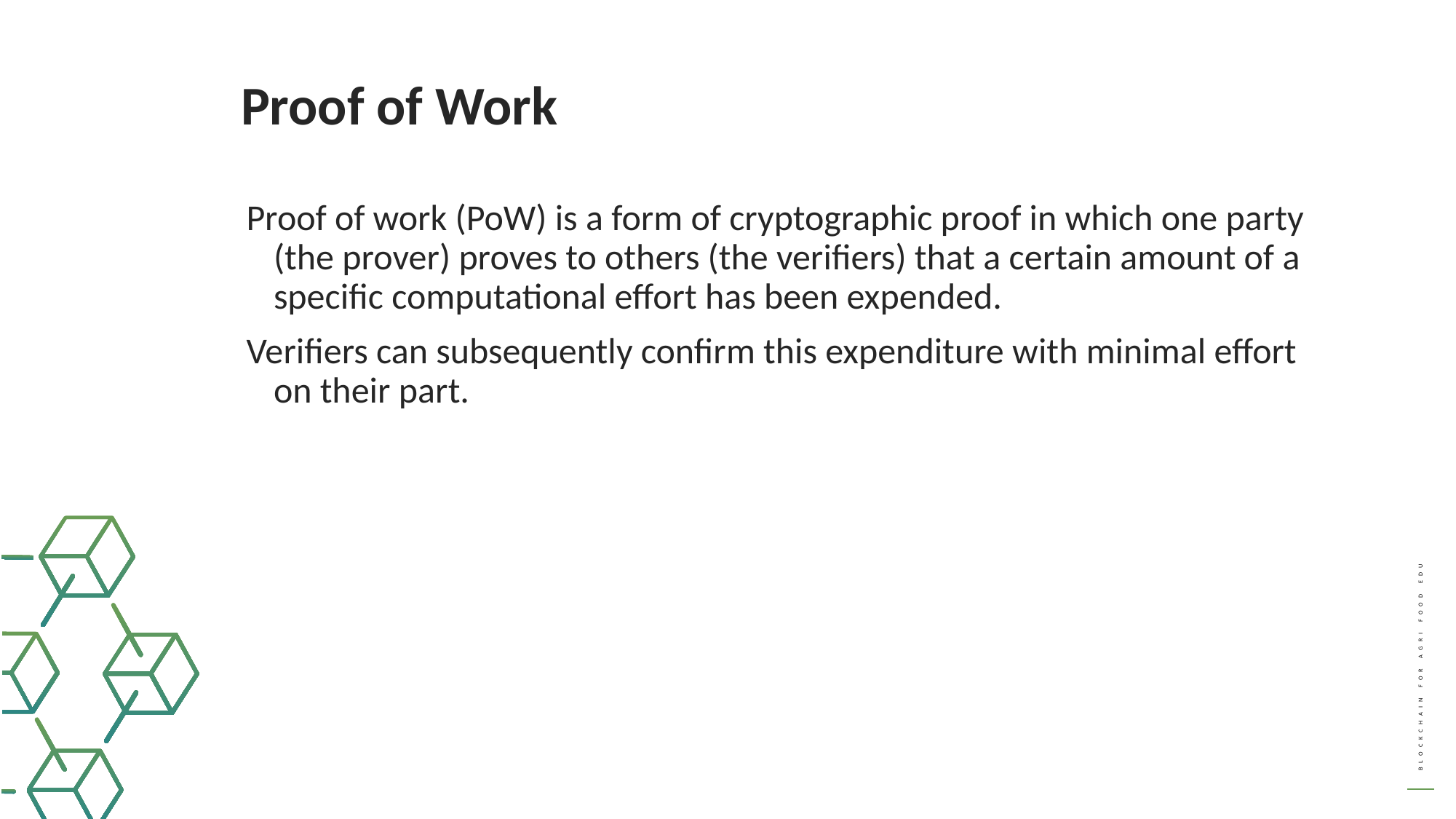

Proof of Work
Proof of work (PoW) is a form of cryptographic proof in which one party (the prover) proves to others (the verifiers) that a certain amount of a specific computational effort has been expended.
Verifiers can subsequently confirm this expenditure with minimal effort on their part.